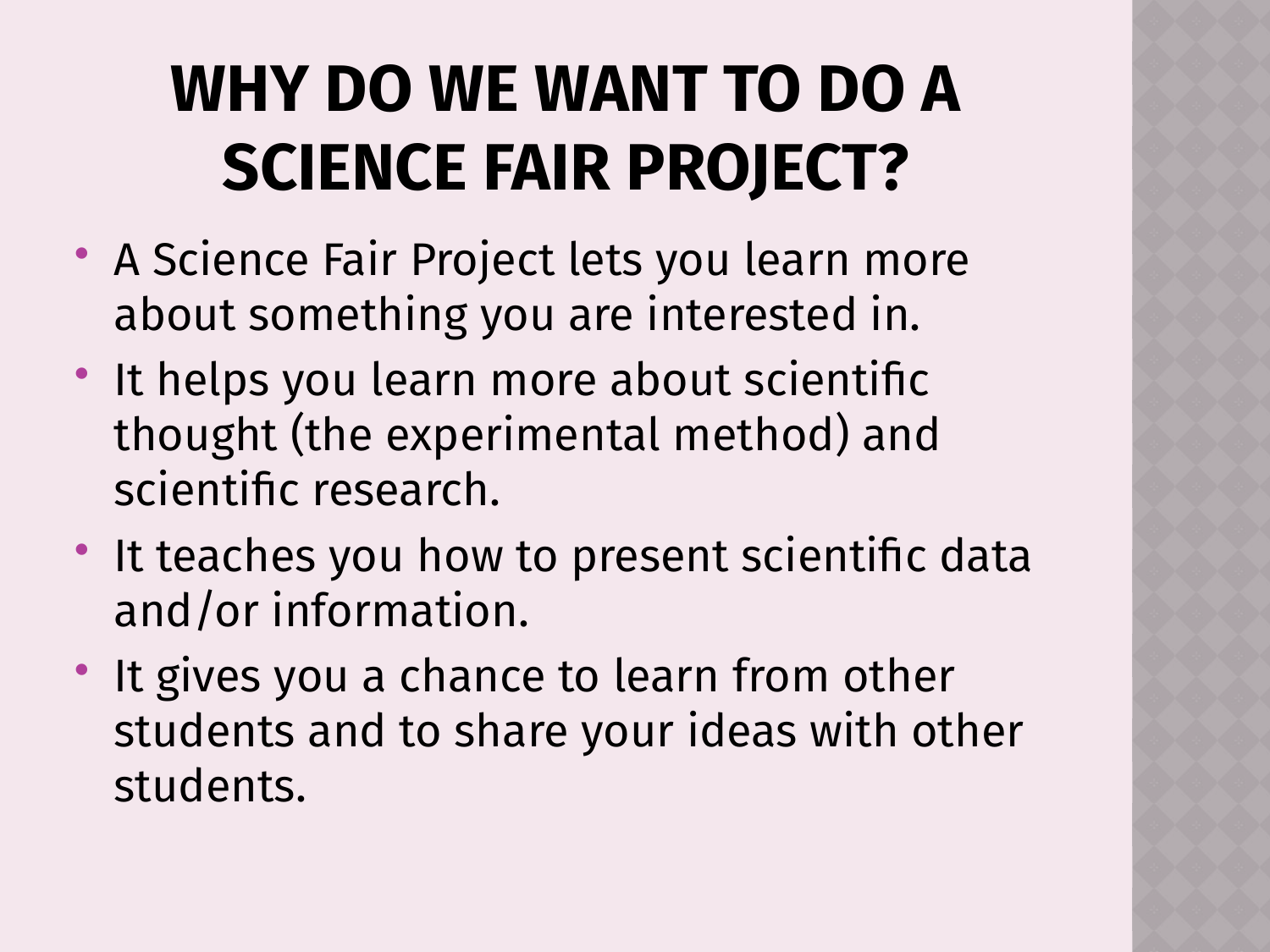

# Why Do WE Want to do a science fair project?
A Science Fair Project lets you learn more about something you are interested in.
It helps you learn more about scientific thought (the experimental method) and scientific research.
It teaches you how to present scientific data and/or information.
It gives you a chance to learn from other students and to share your ideas with other students.